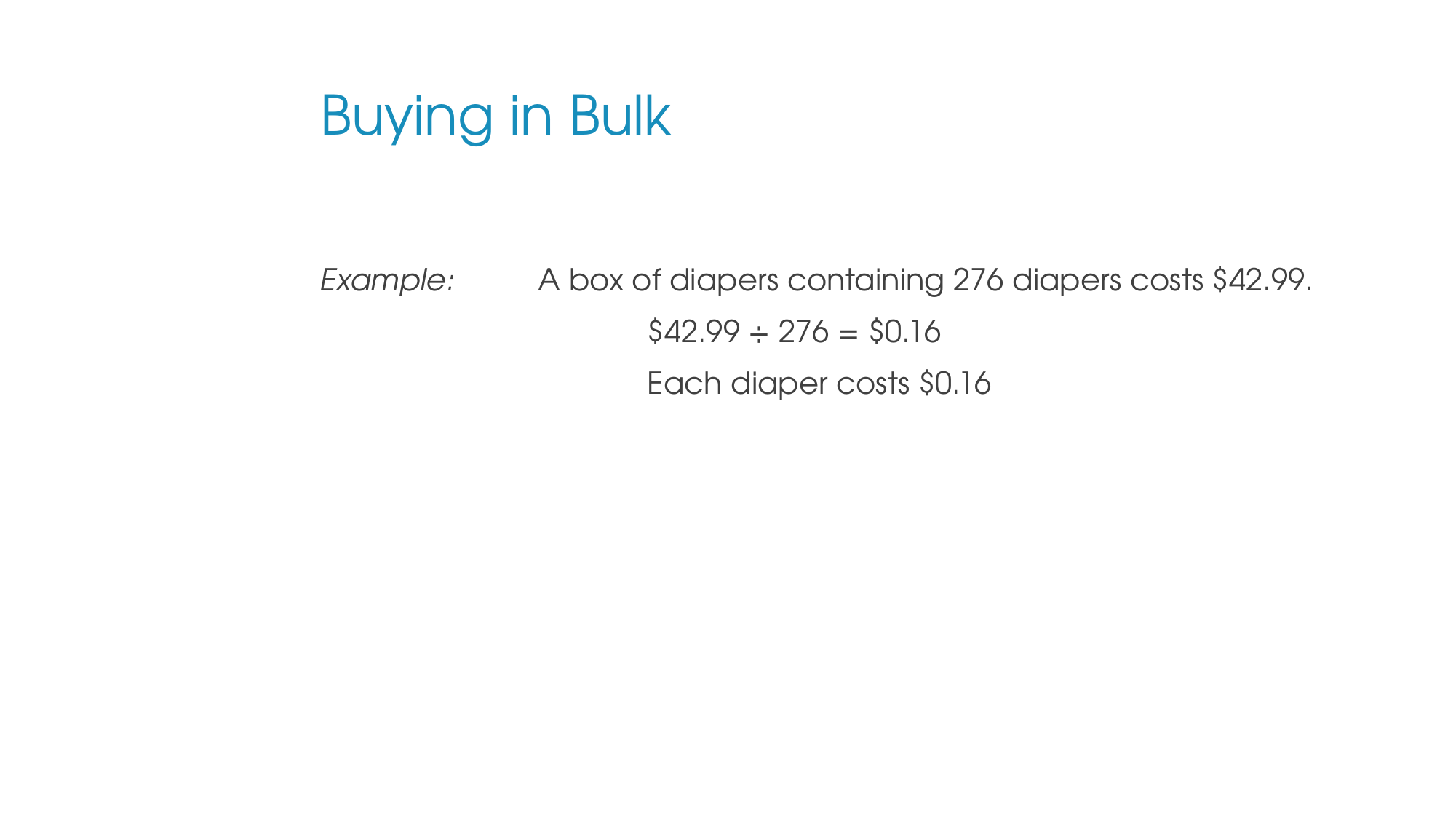

# Buying in Bulk
Example: 	A box of diapers containing 276 diapers costs $42.99.
			$42.99 ÷ 276 = $0.16
			Each diaper costs $0.16